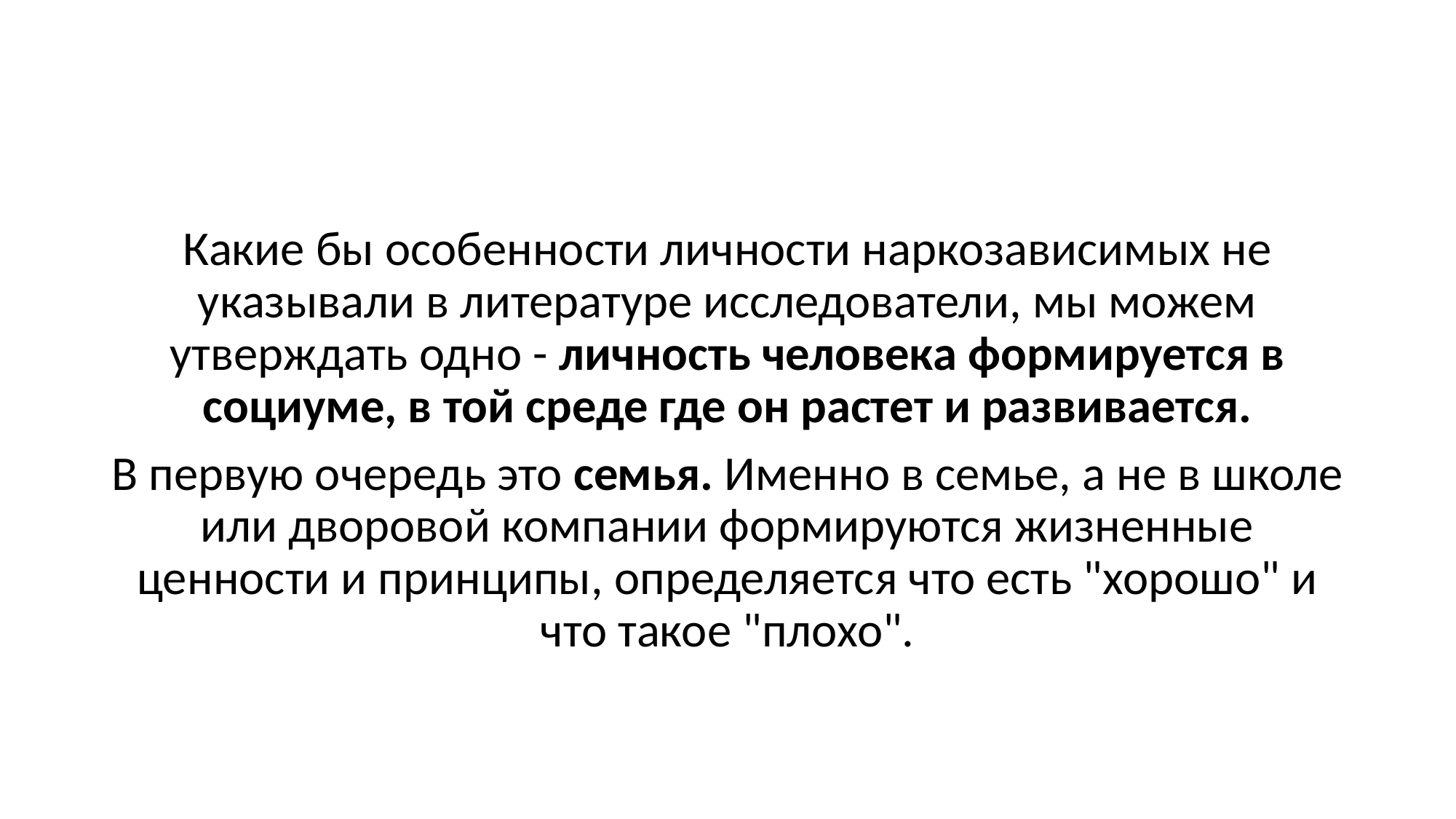

#
Какие бы особенности личности наркозависимых не указывали в литературе исследователи, мы можем утверждать одно - личность человека формируется в социуме, в той среде где он растет и развивается.
В первую очередь это семья. Именно в семье, а не в школе или дворовой компании формируются жизненные ценности и принципы, определяется что есть "хорошо" и что такое "плохо".